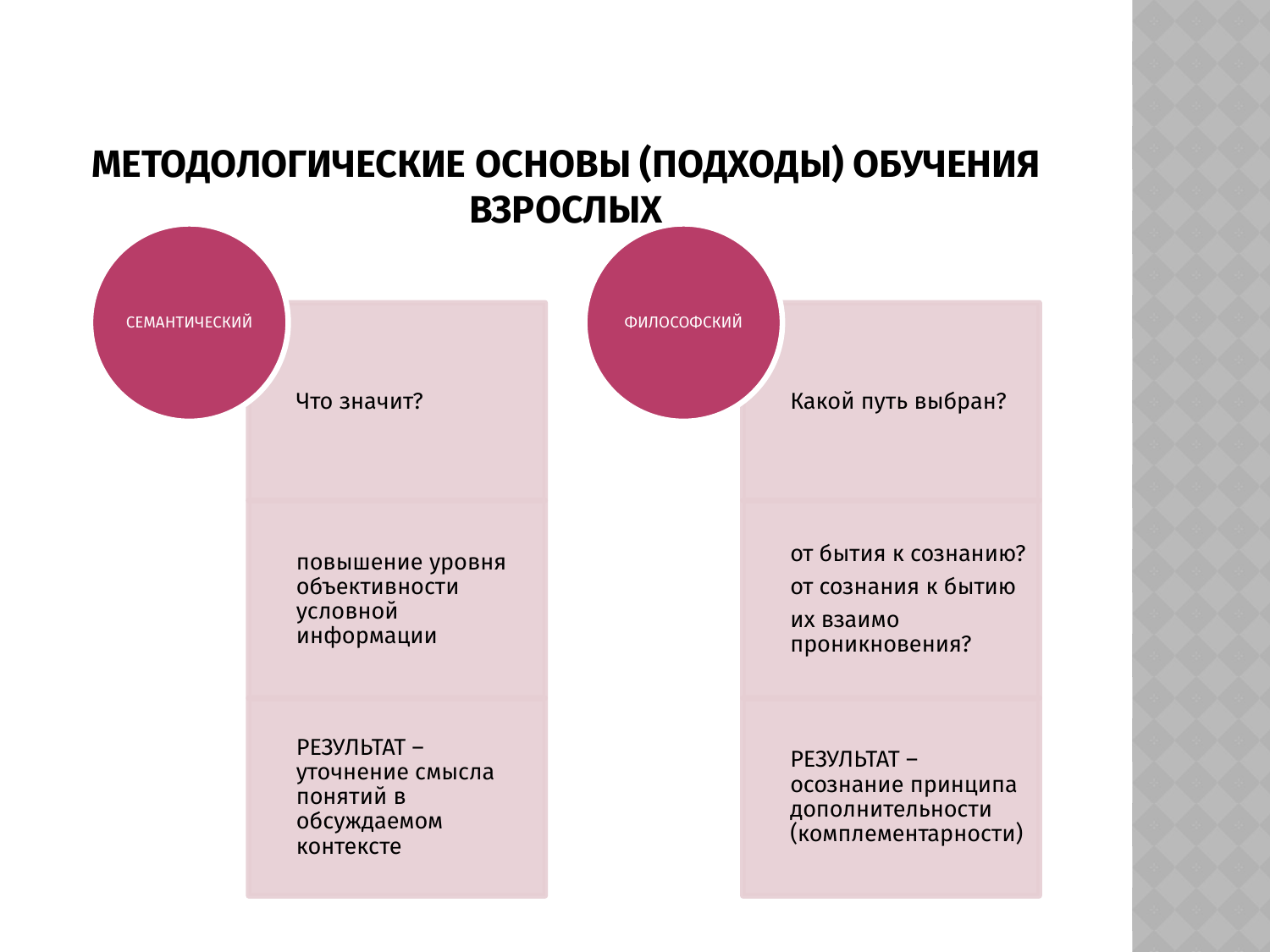

# Методологические основы (подходы) обучения взрослых
Что значит?
повышение уровня объективности условной информации
РЕЗУЛЬТАТ – уточнение смысла понятий в обсуждаемом контексте
СЕМАНТИЧЕСКИЙ
Какой путь выбран?
от бытия к сознанию?
от сознания к бытию
их взаимо проникновения?
РЕЗУЛЬТАТ – осознание принципа дополнительности (комплементарности)
ФИЛОСОФСКИЙ